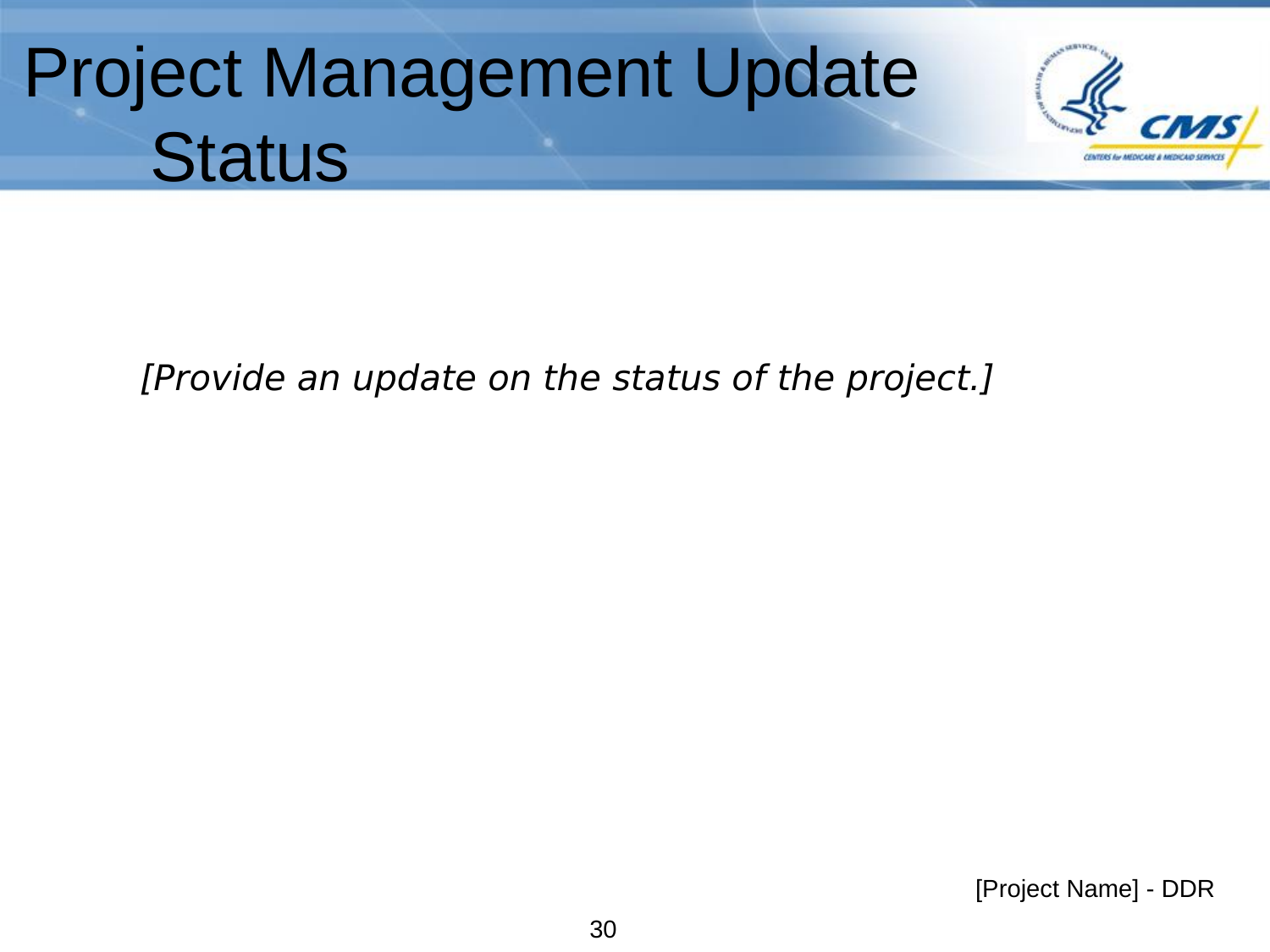

# Project Management Update Status
[Provide an update on the status of the project.]

[Project Name] - DDR
30